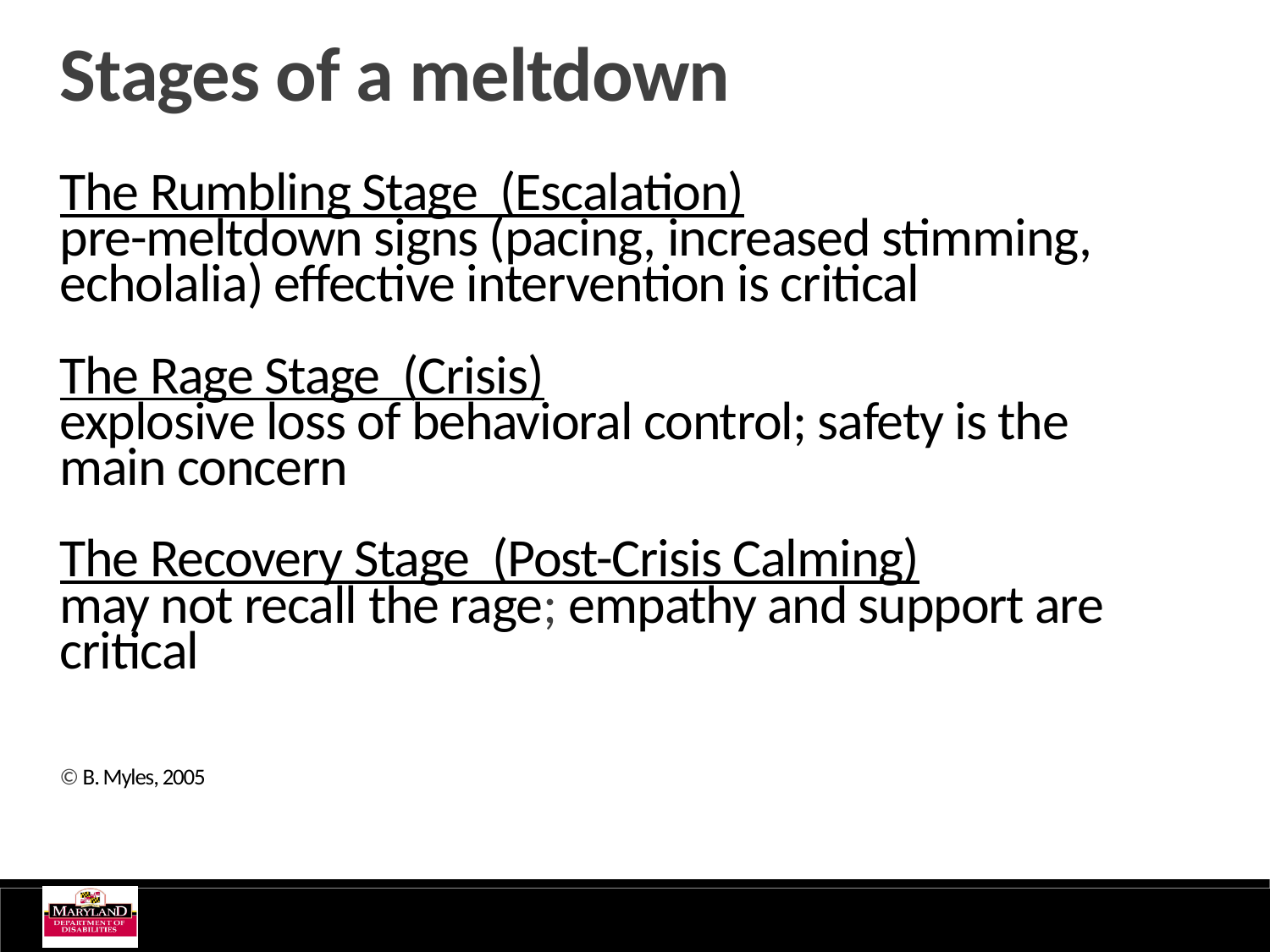

Stages of a meltdown
The Rumbling Stage  (Escalation)
pre-meltdown signs (pacing, increased stimming, echolalia) effective intervention is critical
The Rage Stage  (Crisis)
explosive loss of behavioral control; safety is the main concern
The Recovery Stage  (Post-Crisis Calming)
may not recall the rage; empathy and support are critical
© B. Myles, 2005